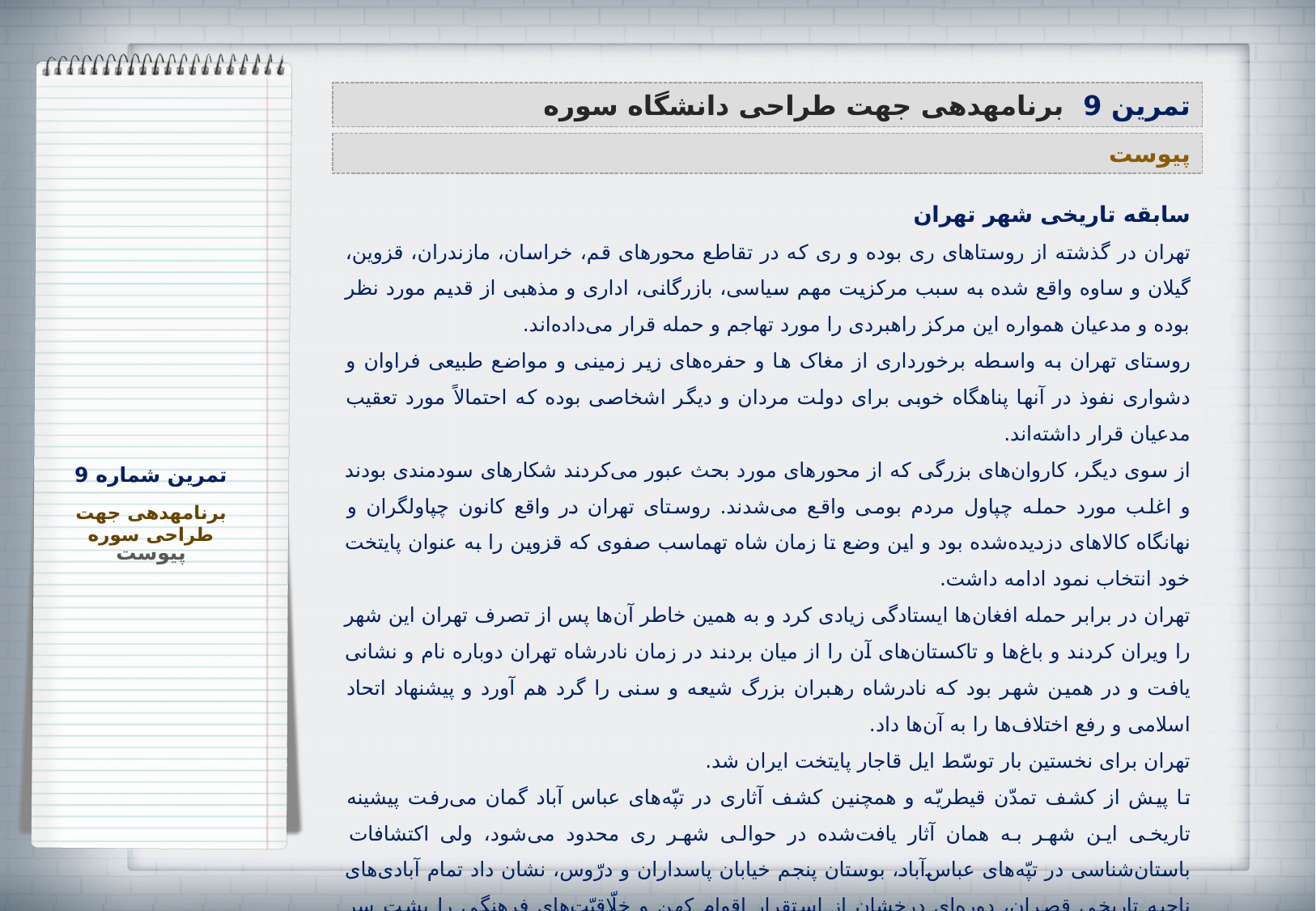

تمرین 9  برنامه‏دهی جهت طراحی دانشگاه سوره
پیوست
سابقه تاریخی شهر تهران
تهران در گذشته از روستاهای ری بوده و ری که در تقاطع محورهای قم، خراسان، مازندران، قزوین، گیلان و ساوه واقع شده به سبب مرکزیت مهم سیاسی، بازرگانی، اداری و مذهبی از قدیم مورد نظر بوده و مدعیان همواره این مرکز راهبردی را مورد تهاجم و حمله قرار می‌داده‌اند.
روستای تهران به واسطه برخورداری از مغاک ها و حفره‌های زیر زمینی و مواضع طبیعی فراوان و دشواری نفوذ در آنها پناهگاه خوبی برای دولت مردان و دیگر اشخاصی بوده که احتمالاً مورد تعقیب مدعیان قرار داشته‌اند.
از سوی دیگر، کاروان‌های بزرگی که از محورهای مورد بحث عبور می‌کردند شکارهای سودمندی بودند و اغلب مورد حمله چپاول مردم بومی واقع می‌شدند. روستای تهران در واقع کانون چپاولگران و نهانگاه کالاهای دزدیده‌شده بود و این وضع تا زمان شاه تهماسب صفوی که قزوین را به عنوان پایتخت خود انتخاب نمود ادامه داشت.
تهران در برابر حمله افغان‌ها ایستادگی زیادی کرد و به همین خاطر آن‌ها پس از تصرف تهران این شهر را ویران کردند و باغ‌ها و تاکستان‌های آن را از میان بردند در زمان نادرشاه تهران دوباره نام و نشانی یافت و در همین شهر بود که نادرشاه رهبران بزرگ شیعه و سنی را گرد هم آورد و پیشنهاد اتحاد اسلامی و رفع اختلاف‌ها را به آن‌ها داد.
تهران برای نخستین بار توسّط ایل قاجار پایتخت ایران شد.
تا پیش از کشف تمدّن قیطریّه و همچنین کشف آثاری در تپّه‌های عباس آباد گمان می‌رفت پیشینه تاریخی این شهر به همان آثار یافت‌شده در حوالی شهر ری محدود می‌شود، ولی اکتشافات باستان‌شناسی در تپّه‌های عباس‌آباد، بوستان پنجم خیابان پاسداران و درّوس، نشان داد تمام آبادی‌های ناحیه تاریخی قصران، دوره‌ای درخشان از استقرار اقوام کهن و خلّاقیّت‌های فرهنگی را پشت سر گذارده‌اند. درفارسنامه ابن بلخی نیز که مربوط به سال‌های ۵۰۰ تا ۵۱۰ هجری قمری‌است. از شهر تهران به دلیل انارهای مرغوبش یاد شده‌است.
تمرین شماره 9
برنامه‏دهی جهت طراحی سوره
پیوست